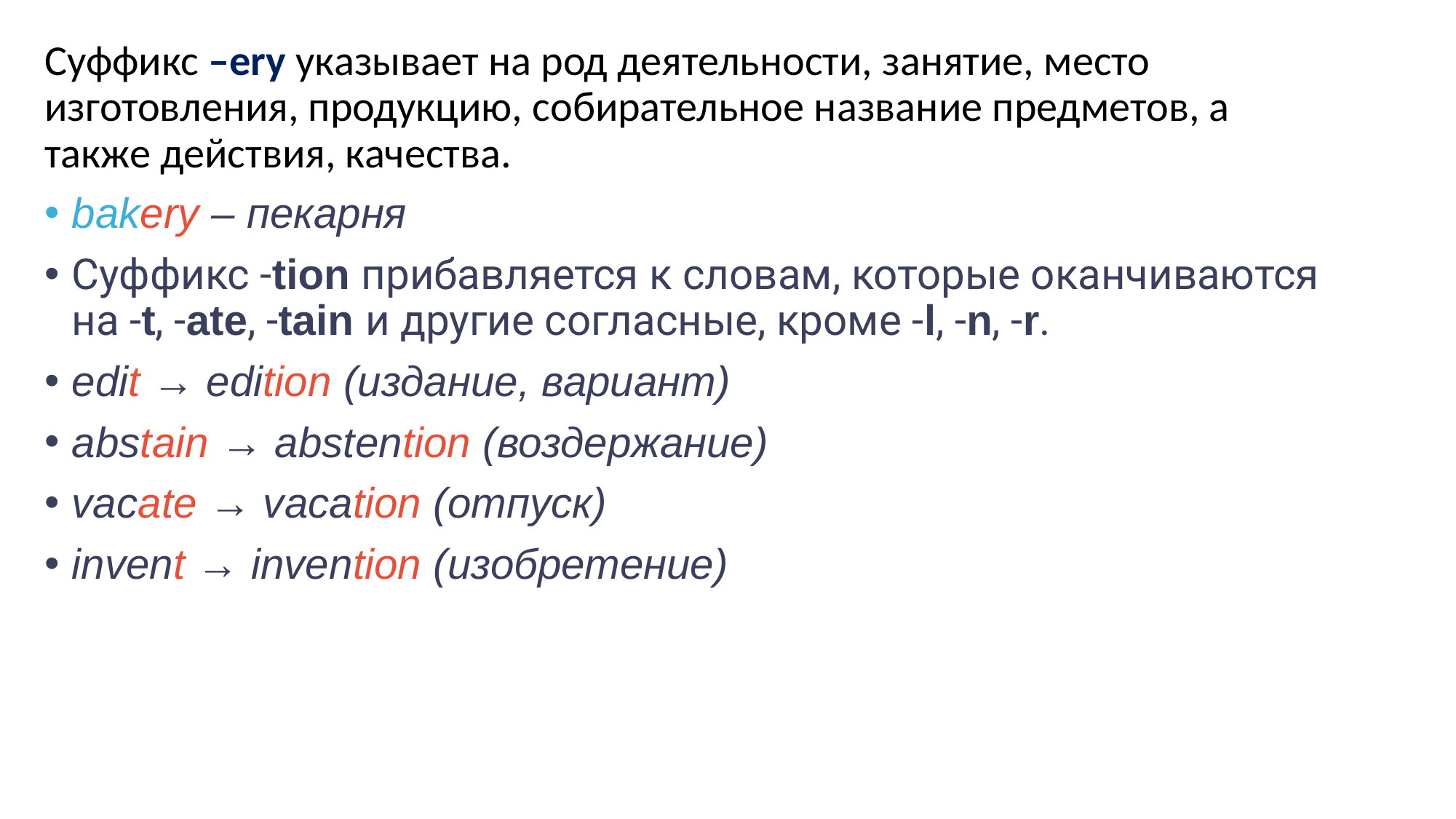

Суффикс –ery указывает на род деятельности, занятие, место изготовления, продукцию, собирательное название предметов, а также действия, качества.
bakery – пекарня
Суффикс -tion прибавляется к словам, которые оканчиваются на -t, -ate, -tain и другие согласные, кроме -l, -n, -r.
edit → edition (издание, вариант)
abstain → abstention (воздержание)
vacate → vacation (отпуск)
invent → invention (изобретение)